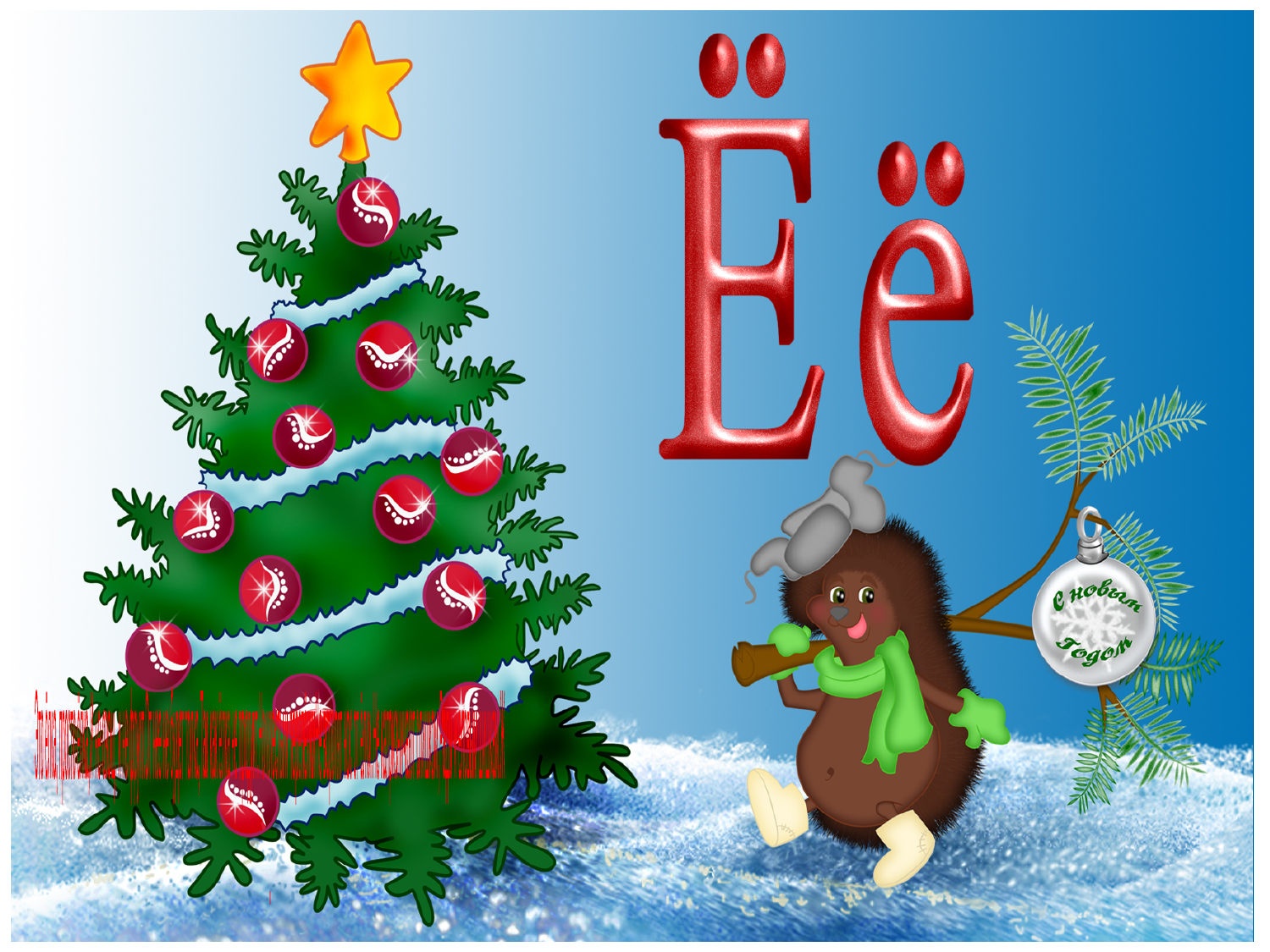

Это ёлка, просто ёлка,
И не овощ, и не фрукт.
От нее не будет толка,
Так как ёлка не продукт.
Но клесты и перепёлки
Не воротят нос от ёлки.
Не капризничают слишком,
Рады и еловым шишкам.
Ж
.